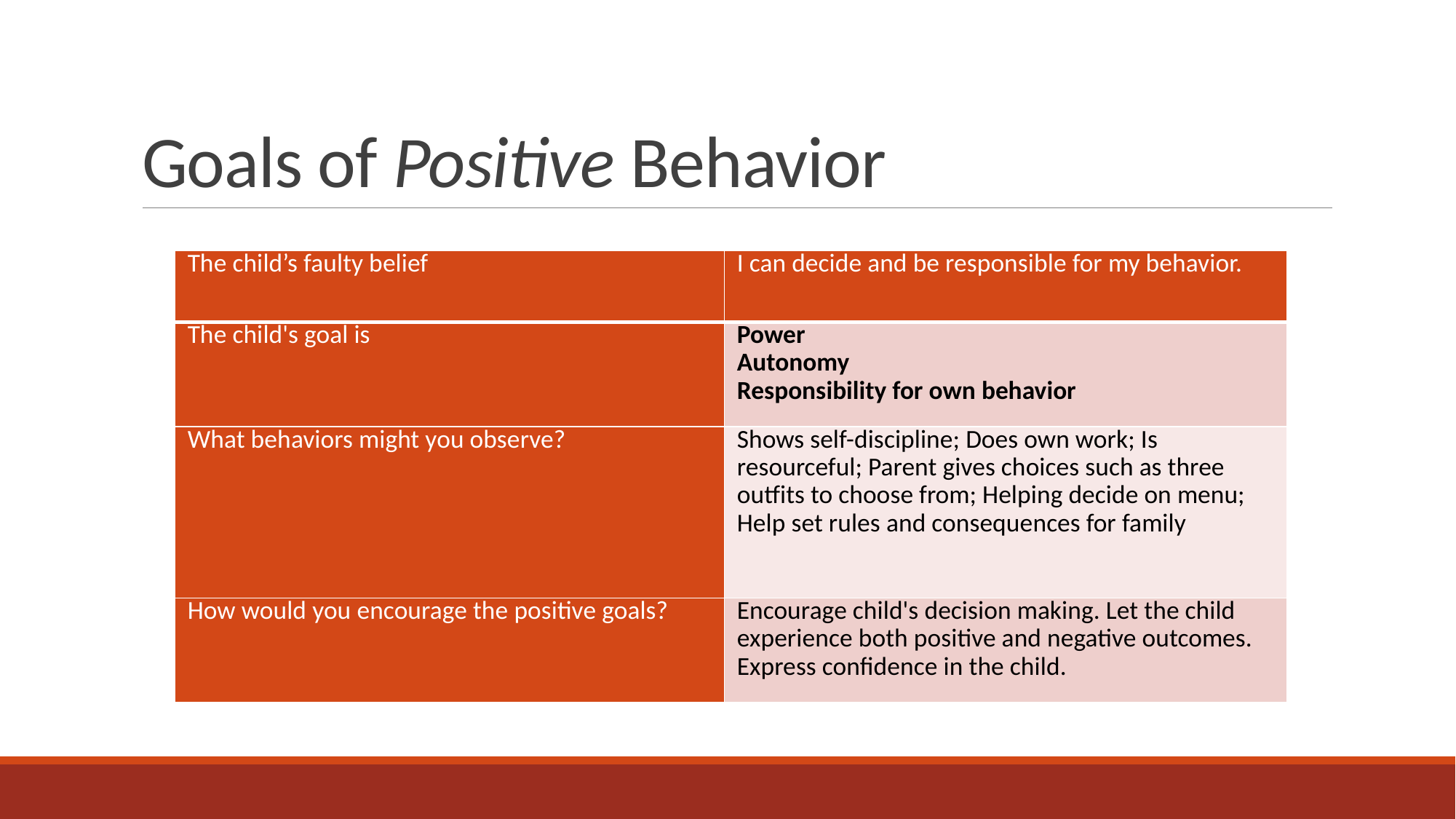

# Goals of Positive Behavior
| The child’s faulty belief | I can decide and be responsible for my behavior. |
| --- | --- |
| The child's goal is | Power Autonomy Responsibility for own behavior |
| What behaviors might you observe? | Shows self-discipline; Does own work; Is resourceful; Parent gives choices such as three outfits to choose from; Helping decide on menu; Help set rules and consequences for family |
| How would you encourage the positive goals? | Encourage child's decision making. Let the child experience both positive and negative outcomes. Express confidence in the child. |